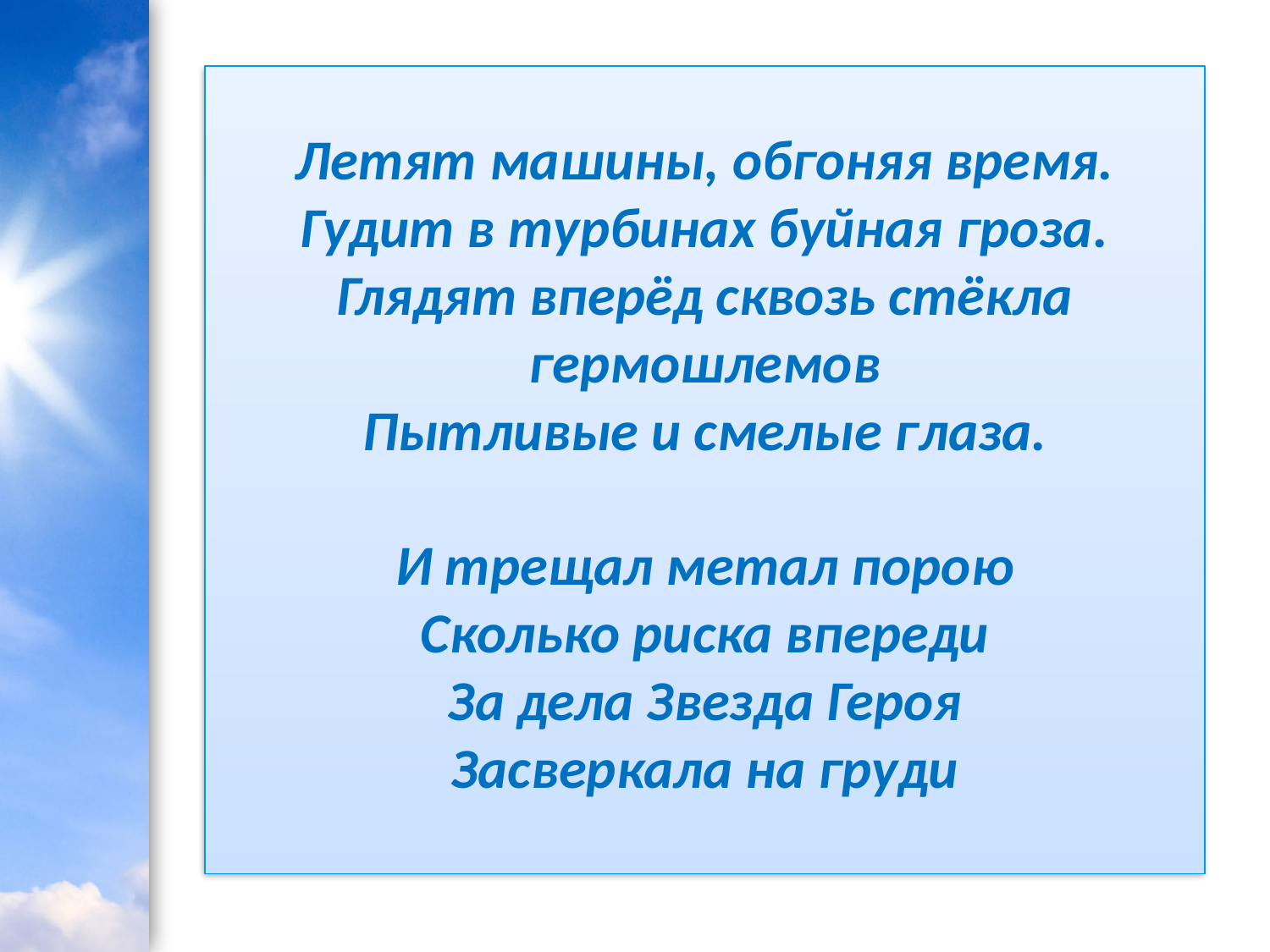

Летят машины, обгоняя время.
Гудит в турбинах буйная гроза.
Глядят вперёд сквозь стёкла гермошлемов
Пытливые и смелые глаза.

И трещал метал порою
Сколько риска впереди
За дела Звезда Героя
Засверкала на груди